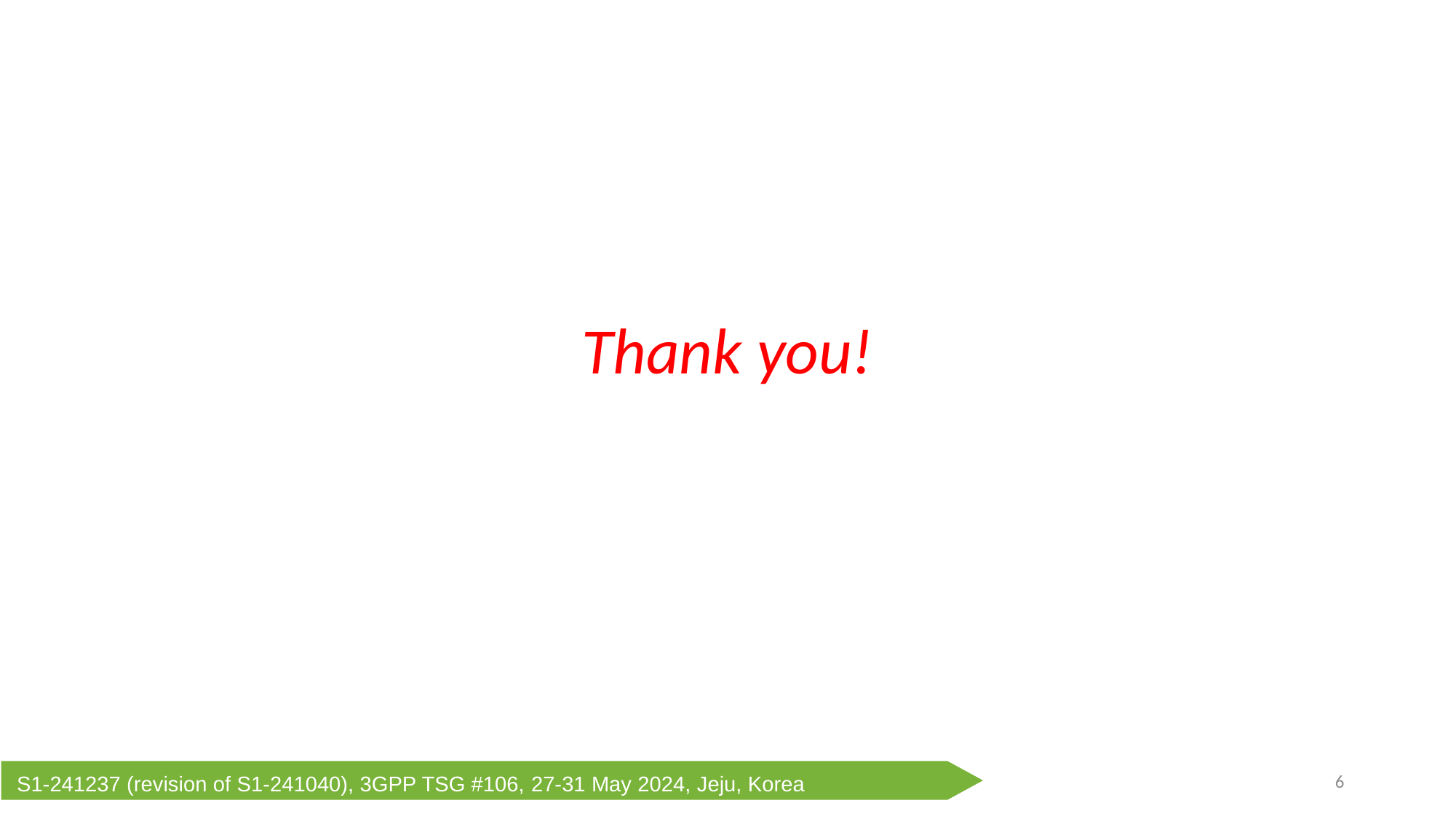

Thank you!

6
S1-241237 (revision of S1-241040), 3GPP TSG #106, 27-31 May 2024, Jeju, Korea